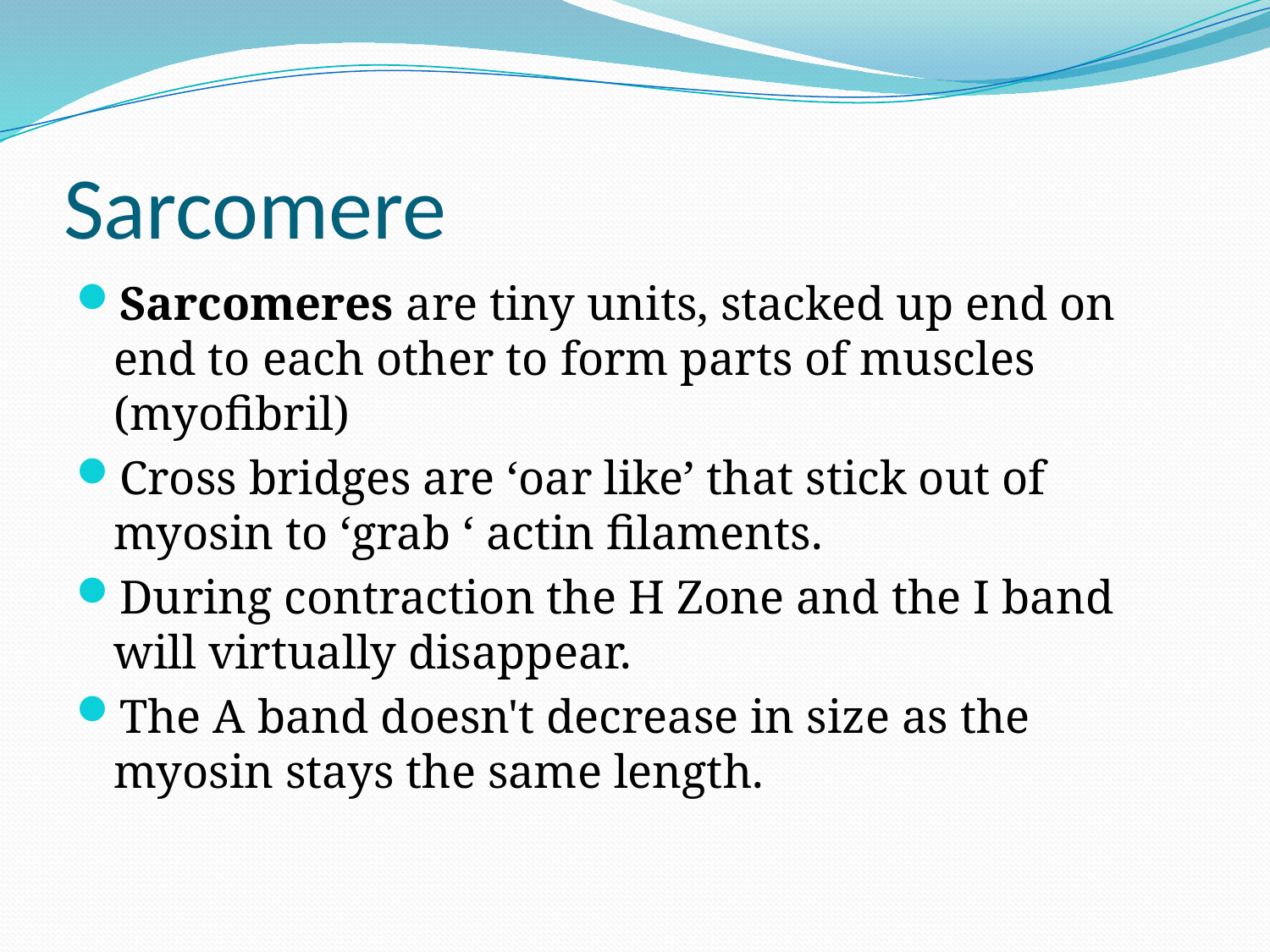

# Sarcomere
Sarcomeres are tiny units, stacked up end on end to each other to form parts of muscles (myofibril)
Cross bridges are ‘oar like’ that stick out of myosin to ‘grab ‘ actin filaments.
During contraction the H Zone and the I band will virtually disappear.
The A band doesn't decrease in size as the myosin stays the same length.